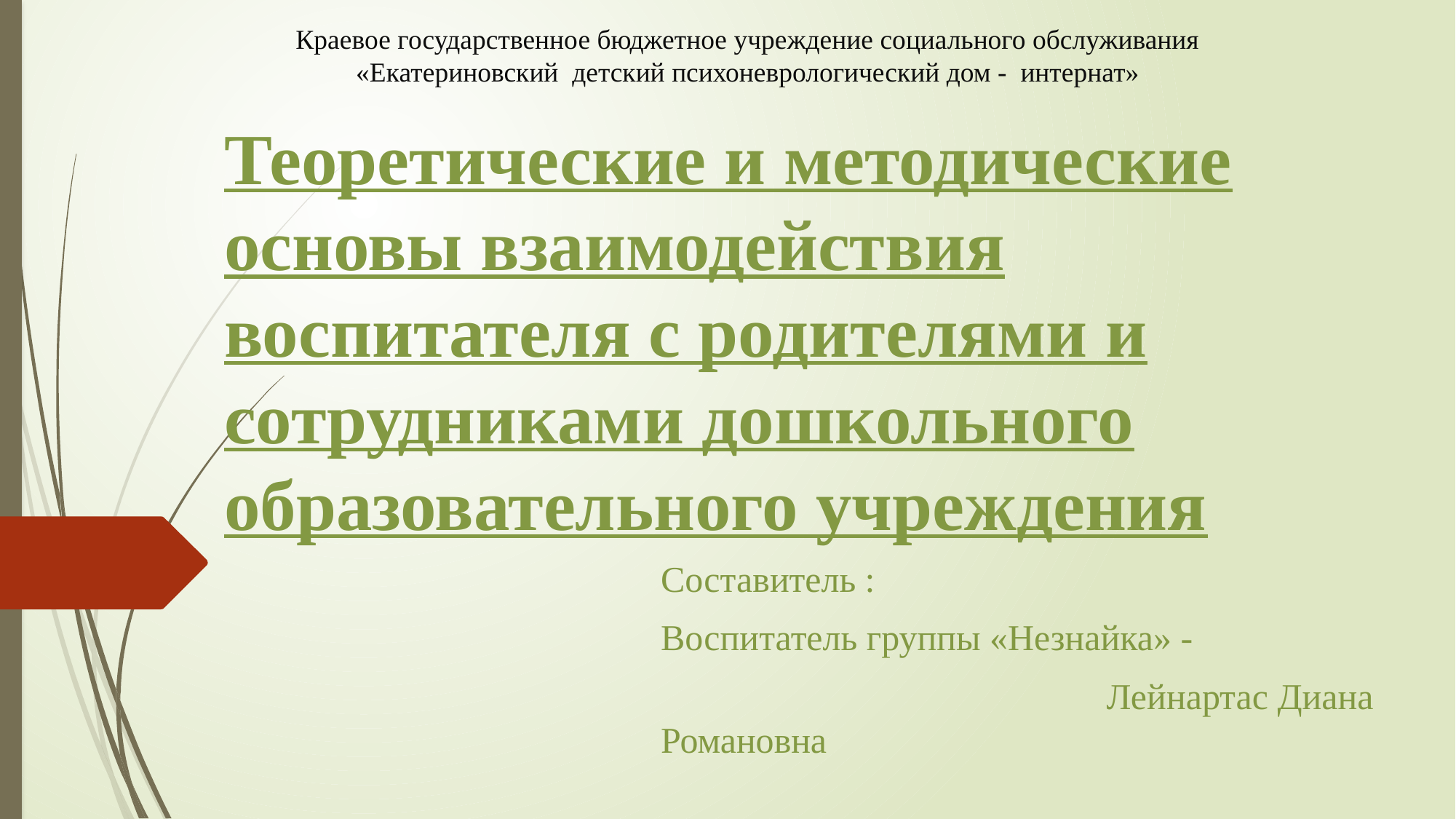

Краевое государственное бюджетное учреждение социального обслуживания «Екатериновский  детский психоневрологический дом -  интернат»

# Теоретические и методические основы взаимодействия воспитателя с родителями и сотрудниками дошкольного образовательного учреждения
Составитель :
Воспитатель группы «Незнайка» -
				 Лейнартас Диана Романовна